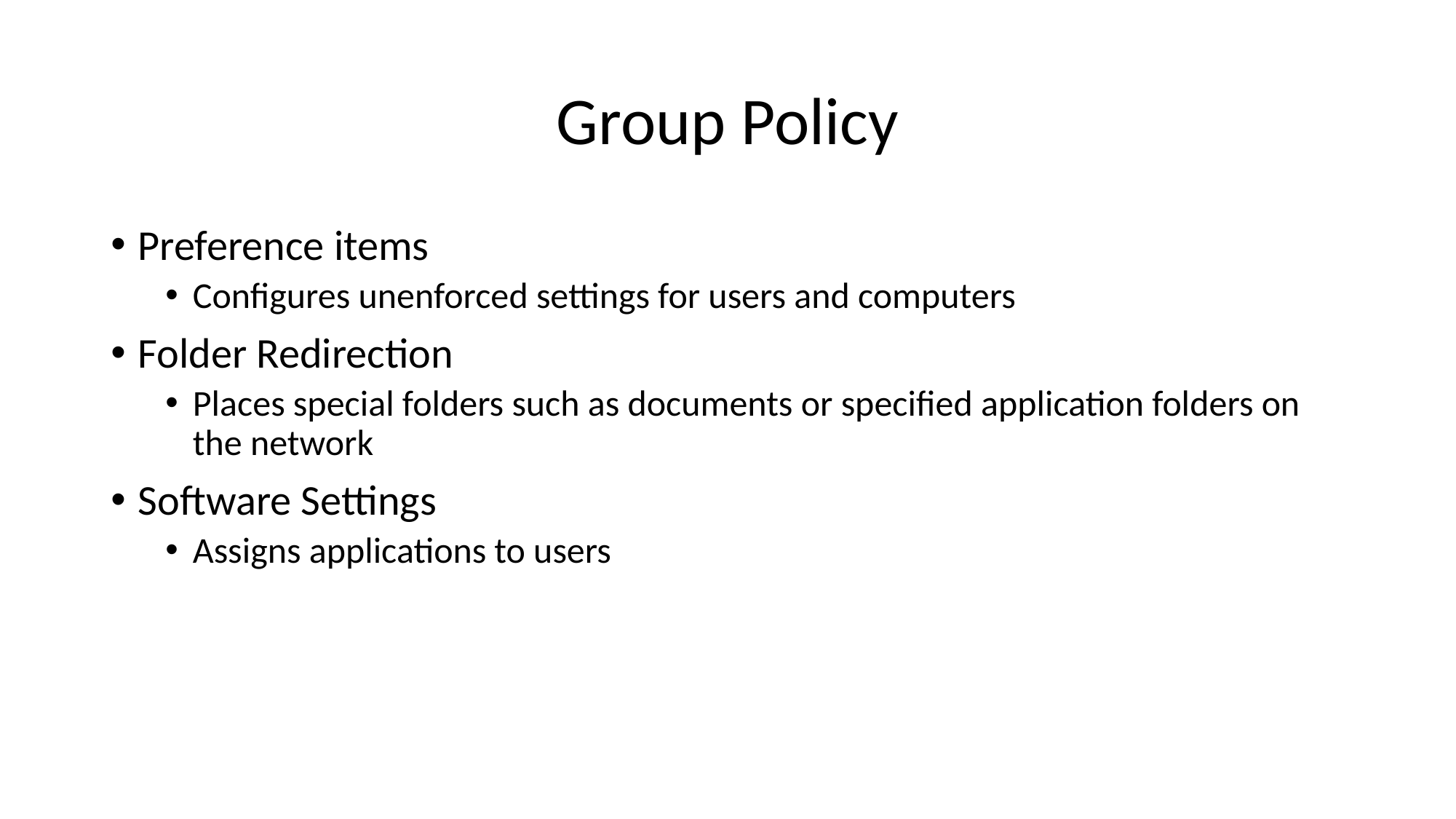

# Group Policy
Preference items
Configures unenforced settings for users and computers
Folder Redirection
Places special folders such as documents or specified application folders on the network
Software Settings
Assigns applications to users